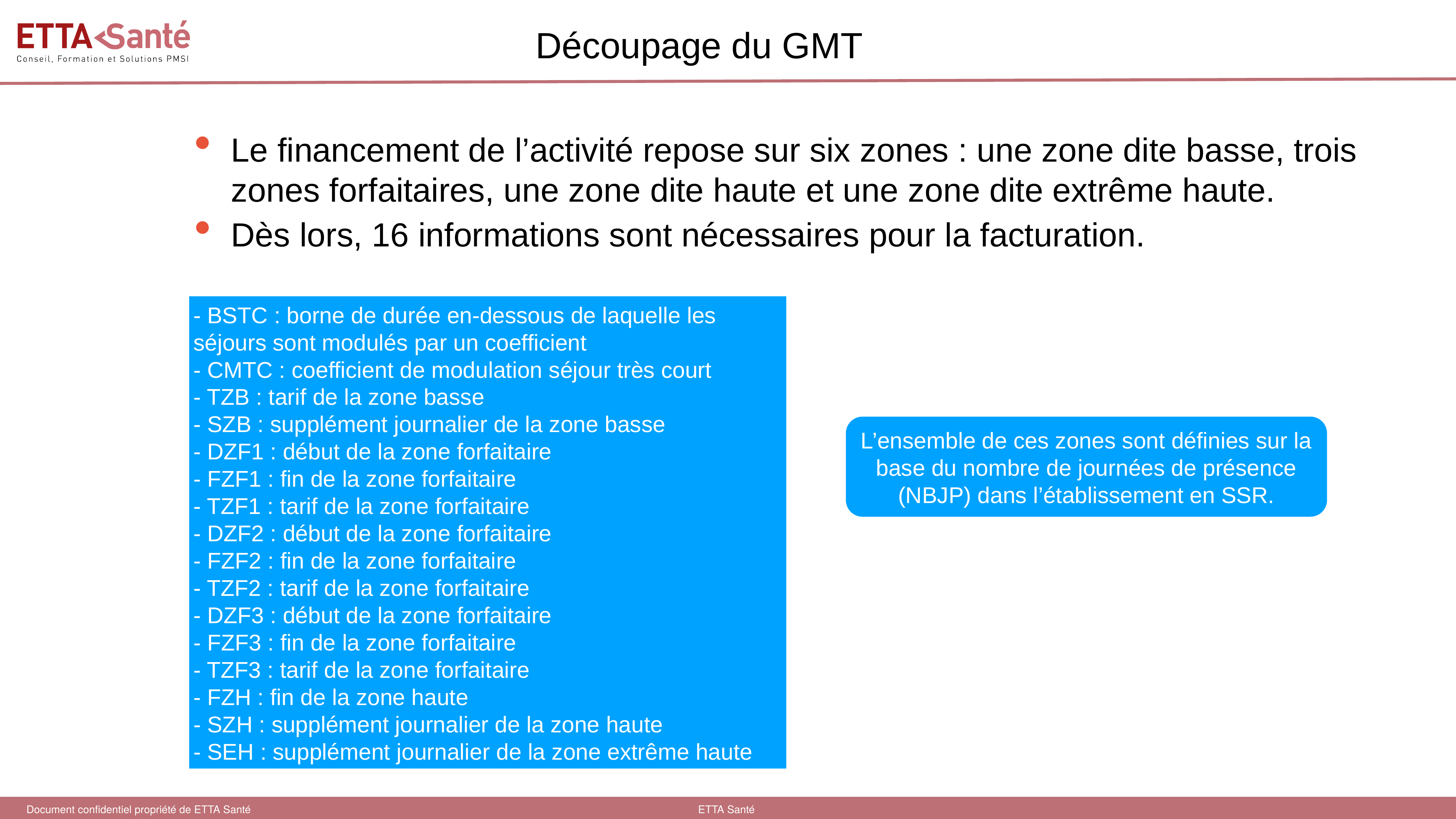

# Découpage du GMT
Le financement de l’activité repose sur six zones : une zone dite basse, trois zones forfaitaires, une zone dite haute et une zone dite extrême haute.
Dès lors, 16 informations sont nécessaires pour la facturation.
- BSTC : borne de durée en-dessous de laquelle les séjours sont modulés par un coefficient
- CMTC : coefficient de modulation séjour très court
- TZB : tarif de la zone basse
- SZB : supplément journalier de la zone basse
- DZF1 : début de la zone forfaitaire
- FZF1 : fin de la zone forfaitaire
- TZF1 : tarif de la zone forfaitaire
- DZF2 : début de la zone forfaitaire
- FZF2 : fin de la zone forfaitaire
- TZF2 : tarif de la zone forfaitaire
- DZF3 : début de la zone forfaitaire
- FZF3 : fin de la zone forfaitaire
- TZF3 : tarif de la zone forfaitaire
- FZH : fin de la zone haute
- SZH : supplément journalier de la zone haute
- SEH : supplément journalier de la zone extrême haute
L’ensemble de ces zones sont définies sur la base du nombre de journées de présence (NBJP) dans l’établissement en SSR.